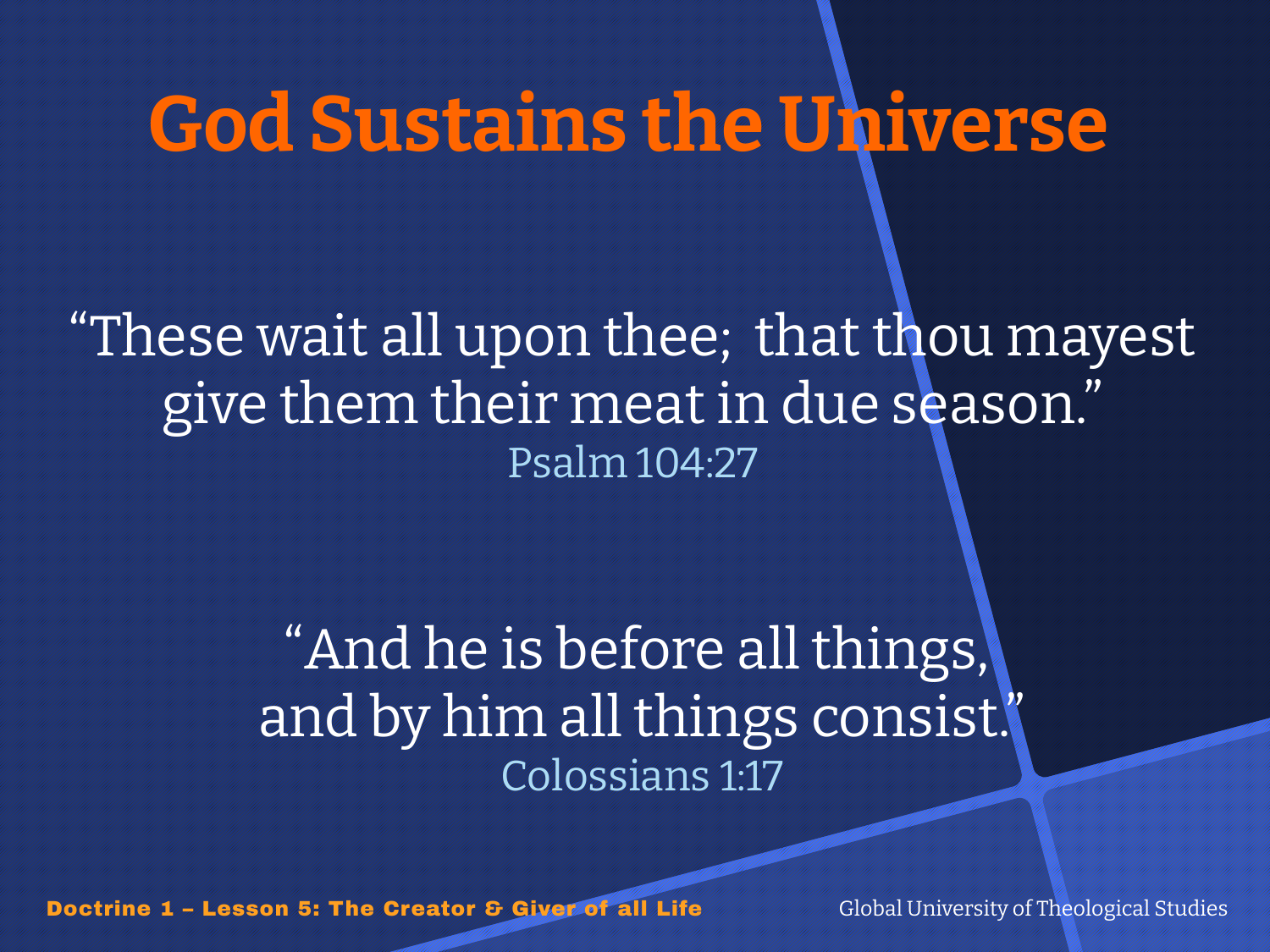

God Sustains the Universe
“These wait all upon thee;  that thou mayest give them their meat in due season.”
Psalm 104:27
“And he is before all things,
and by him all things consist.”
Colossians 1:17
Doctrine 1 – Lesson 5: The Creator & Giver of all Life                 Global University of Theological Studies